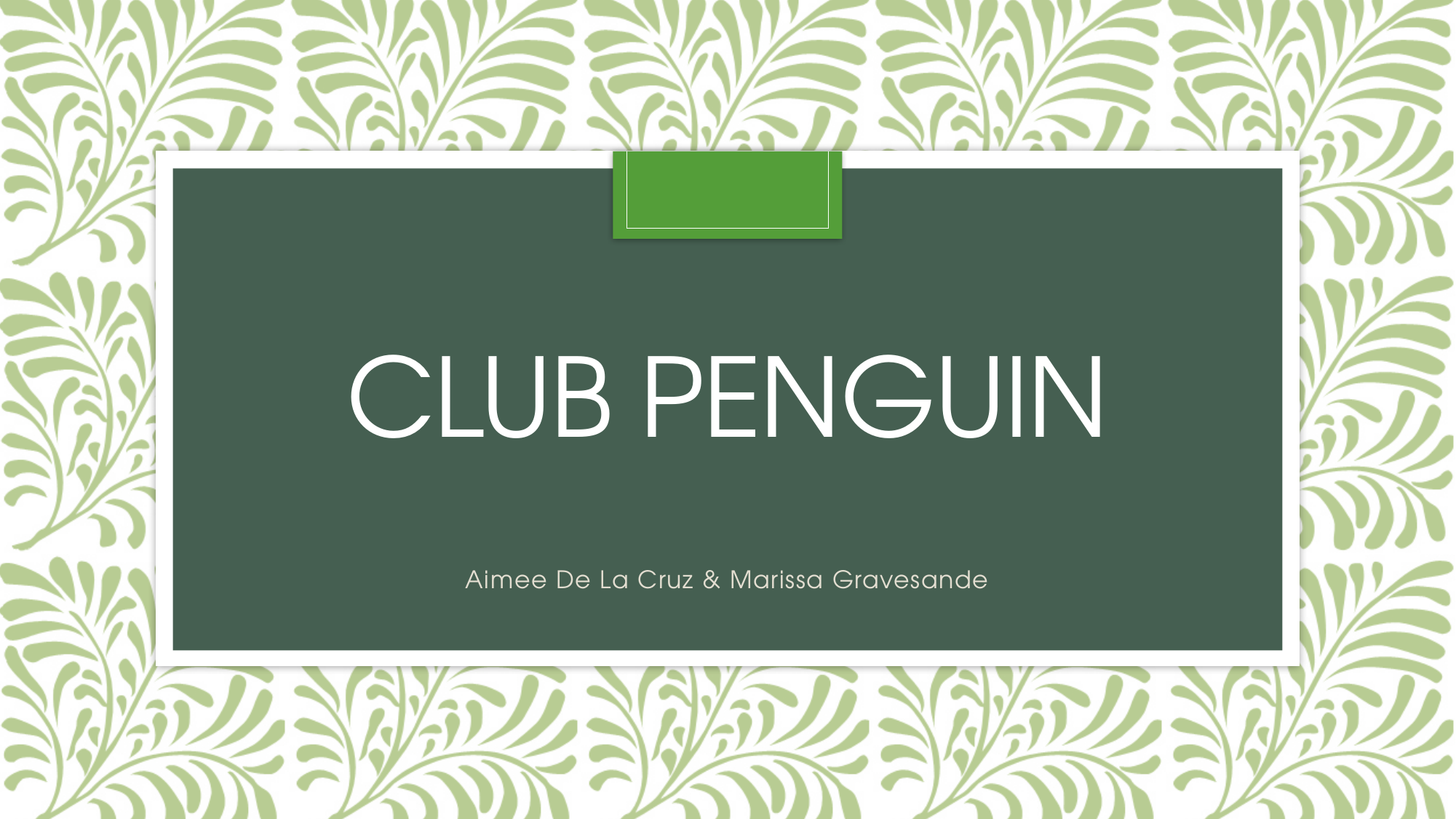

# Club Penguin
Aimee De La Cruz & Marissa Gravesande